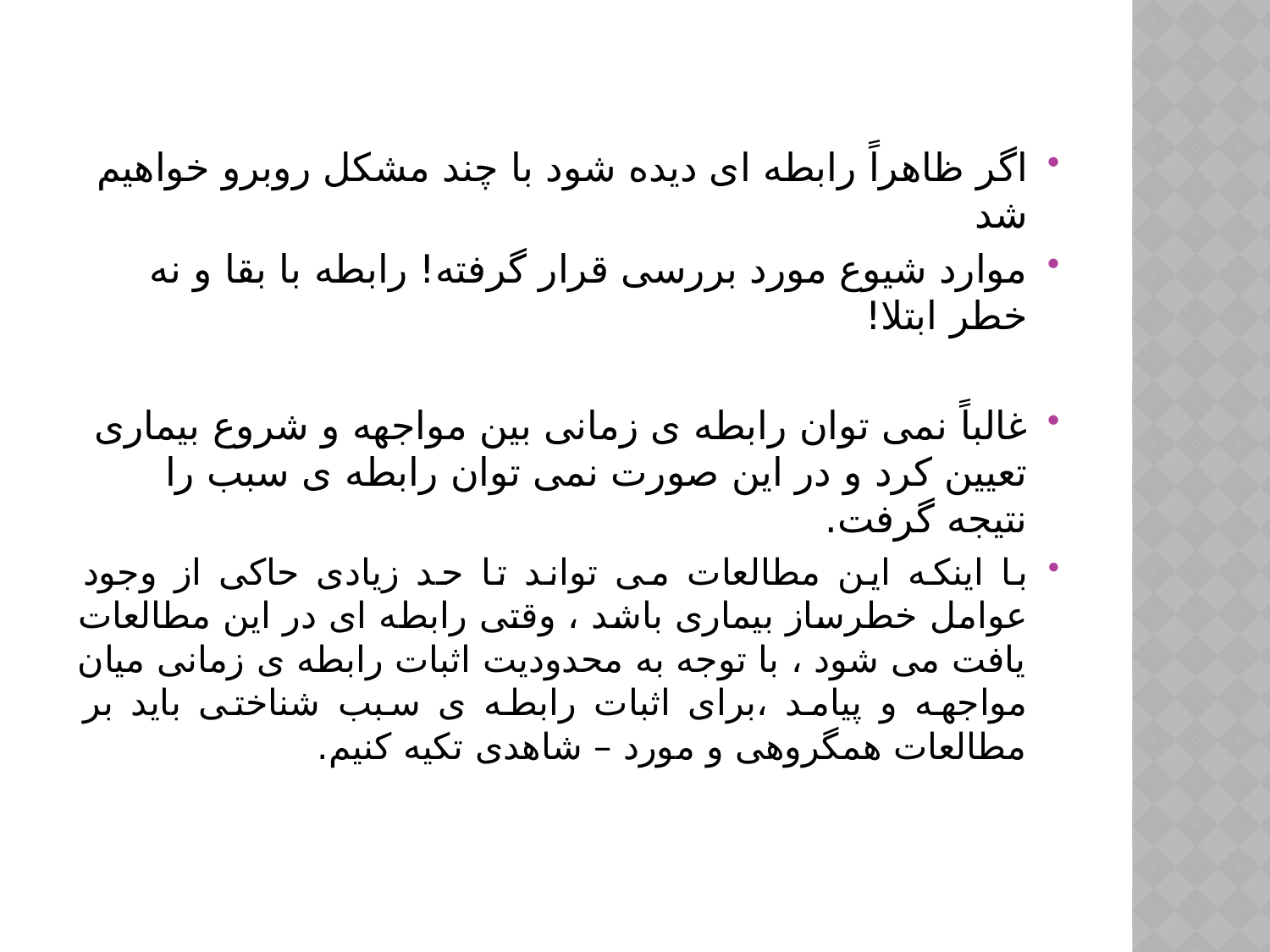

اگر ظاهراً رابطه ای دیده شود با چند مشکل روبرو خواهیم شد
موارد شیوع مورد بررسی قرار گرفته! رابطه با بقا و نه خطر ابتلا!

غالباً نمی توان رابطه ی زمانی بین مواجهه و شروع بیماری تعیین کرد و در این صورت نمی توان رابطه ی سبب را نتیجه گرفت.
با اینکه این مطالعات می تواند تا حد زیادی حاکی از وجود عوامل خطرساز بیماری باشد ، وقتی رابطه ای در این مطالعات یافت می شود ، با توجه به محدودیت اثبات رابطه ی زمانی میان مواجهه و پیامد ،برای اثبات رابطه ی سبب شناختی باید بر مطالعات همگروهی و مورد – شاهدی تکیه کنیم.